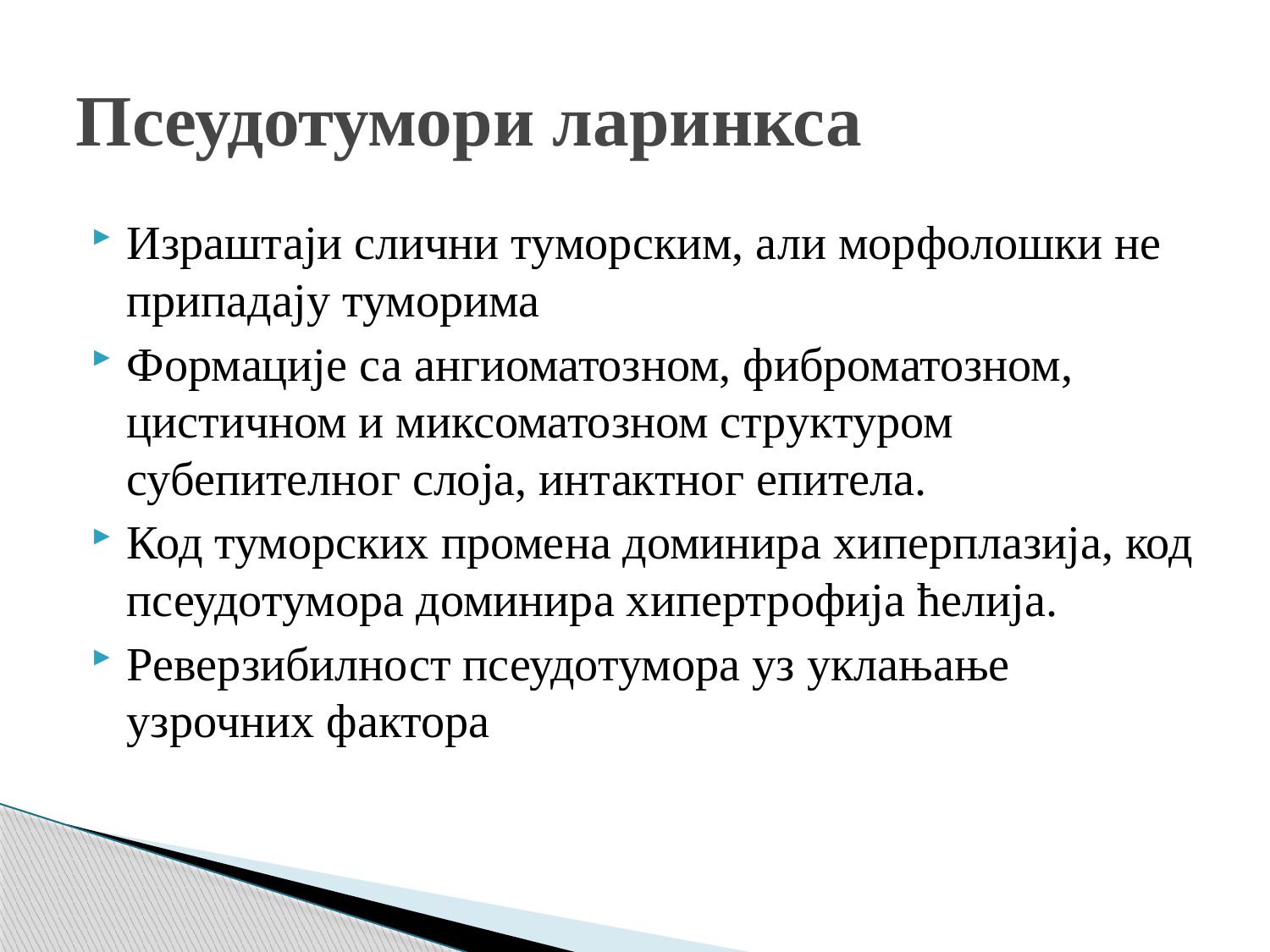

# Псеудотумори ларинкса
Израштаји слични туморским, али морфолошки не припадају туморима
Формације са ангиоматозном, фиброматозном, цистичном и миксоматозном структуром субепителног слоја, интактног епитела.
Код туморских промена доминира хиперплазија, код псеудотумора доминира хипертрофија ћелија.
Реверзибилност псеудотумора уз уклањање узрочних фактора